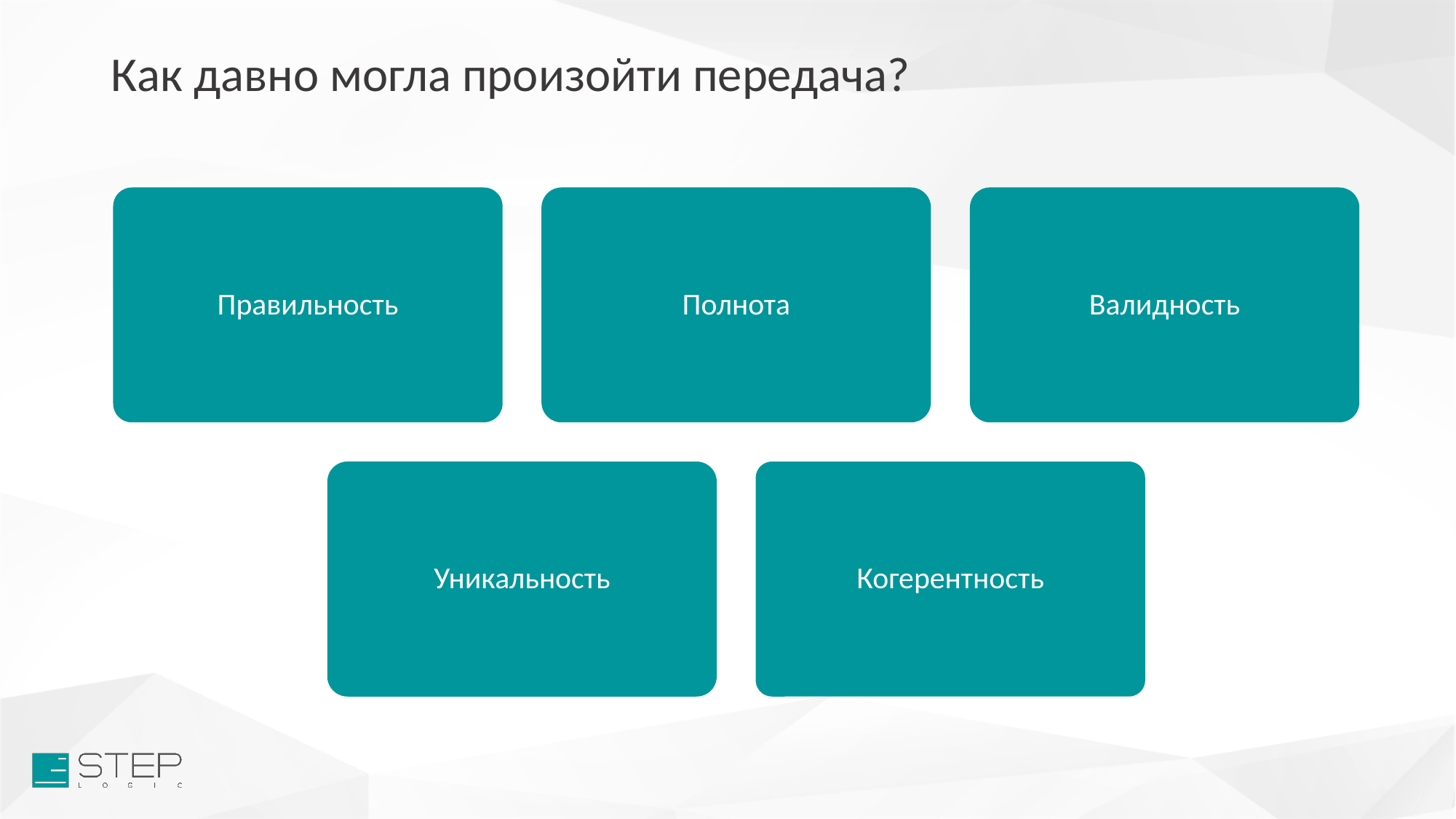

# Как давно могла произойти передача?
Правильность
Полнота
Валидность
Уникальность
Когерентность